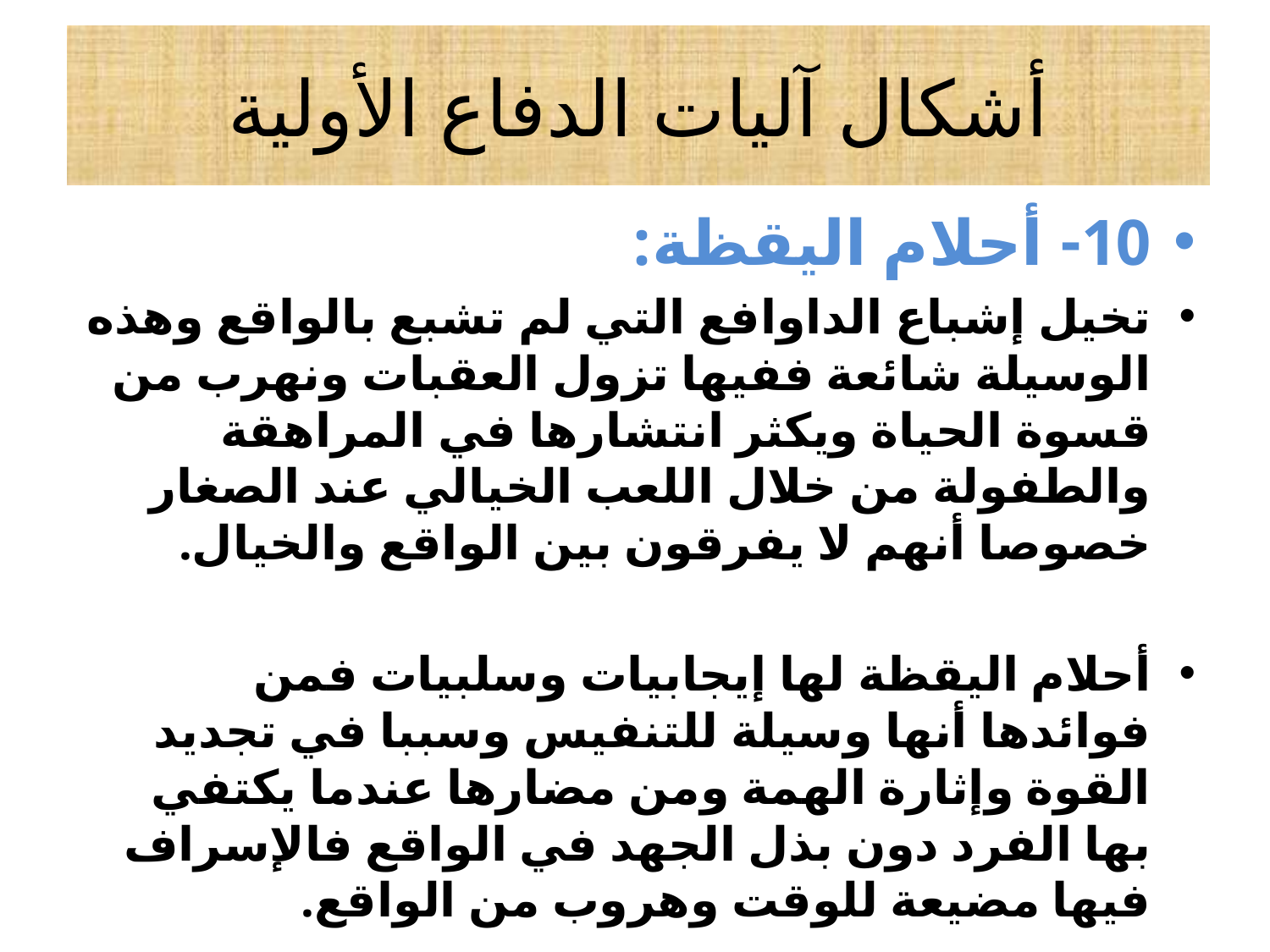

# أشكال آليات الدفاع الأولية
10- أحلام اليقظة:
تخيل إشباع الداوافع التي لم تشبع بالواقع وهذه الوسيلة شائعة ففيها تزول العقبات ونهرب من قسوة الحياة ويكثر انتشارها في المراهقة والطفولة من خلال اللعب الخيالي عند الصغار خصوصا أنهم لا يفرقون بين الواقع والخيال.

أحلام اليقظة لها إيجابيات وسلبيات فمن فوائدها أنها وسيلة للتنفيس وسببا في تجديد القوة وإثارة الهمة ومن مضارها عندما يكتفي بها الفرد دون بذل الجهد في الواقع فالإسراف فيها مضيعة للوقت وهروب من الواقع.